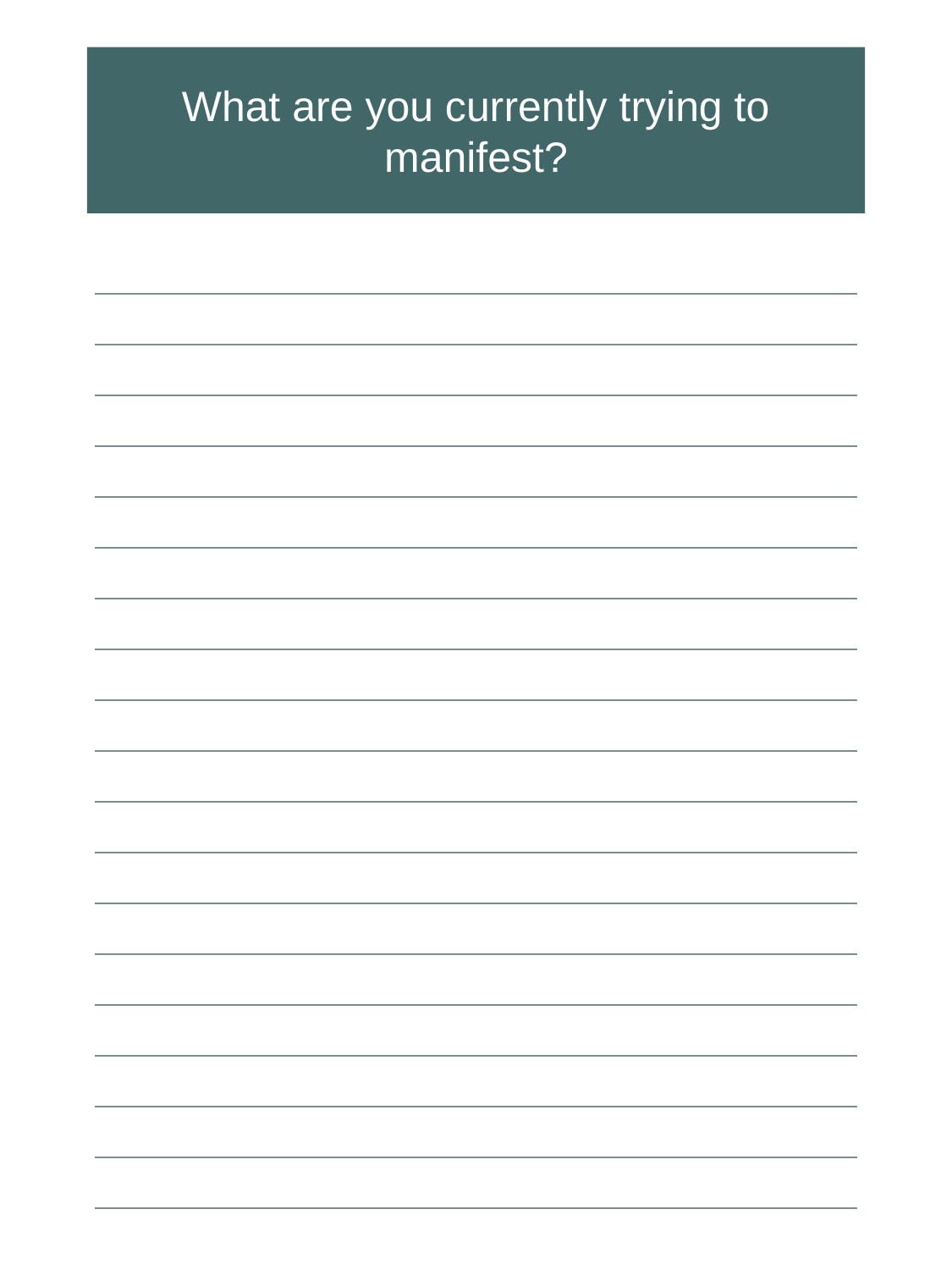

What are you currently trying to manifest?
|  |
| --- |
|  |
|  |
|  |
|  |
|  |
|  |
|  |
|  |
|  |
|  |
|  |
|  |
|  |
|  |
|  |
|  |
|  |